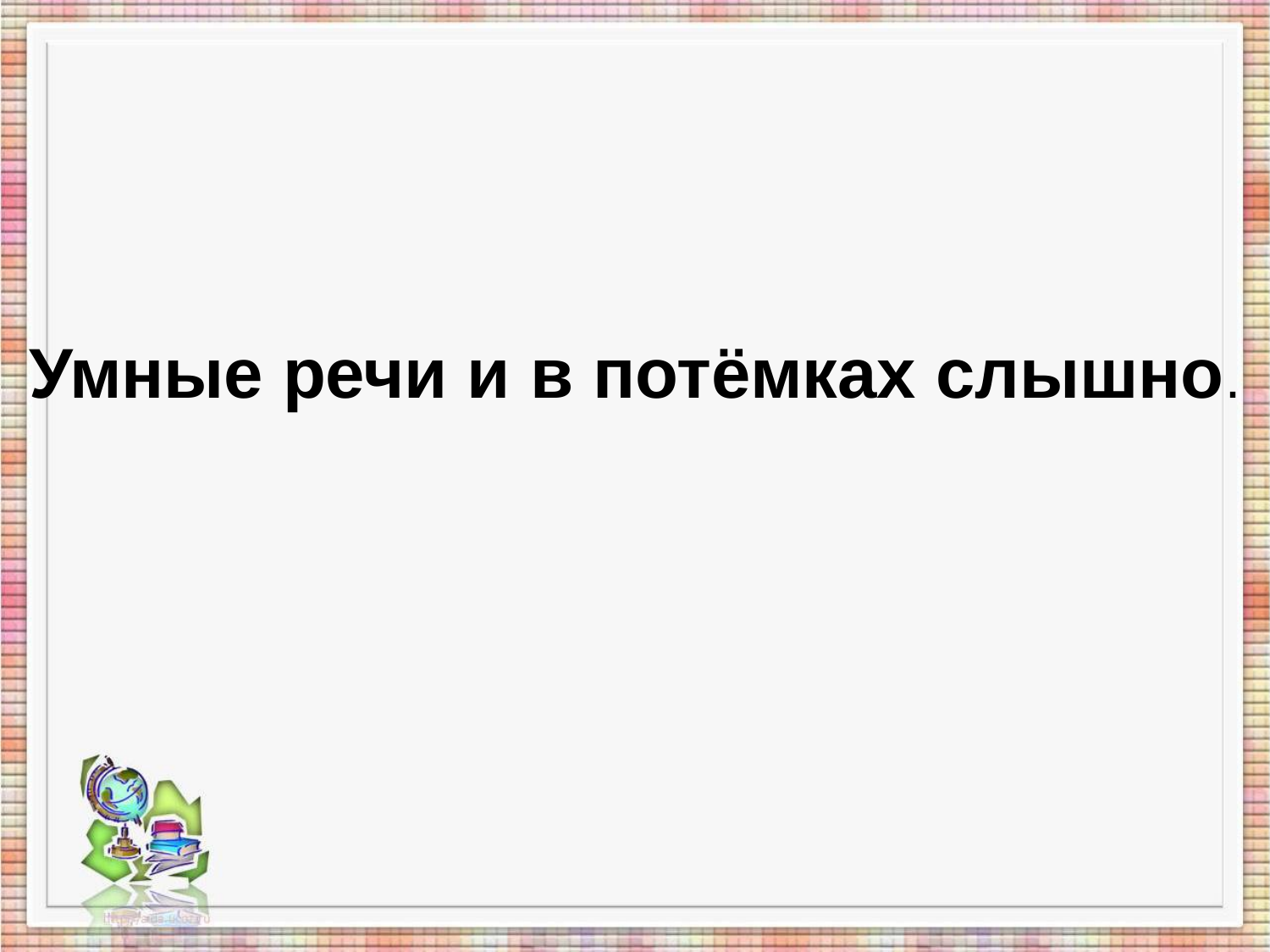

#

Умные речи и в потёмках слышно.